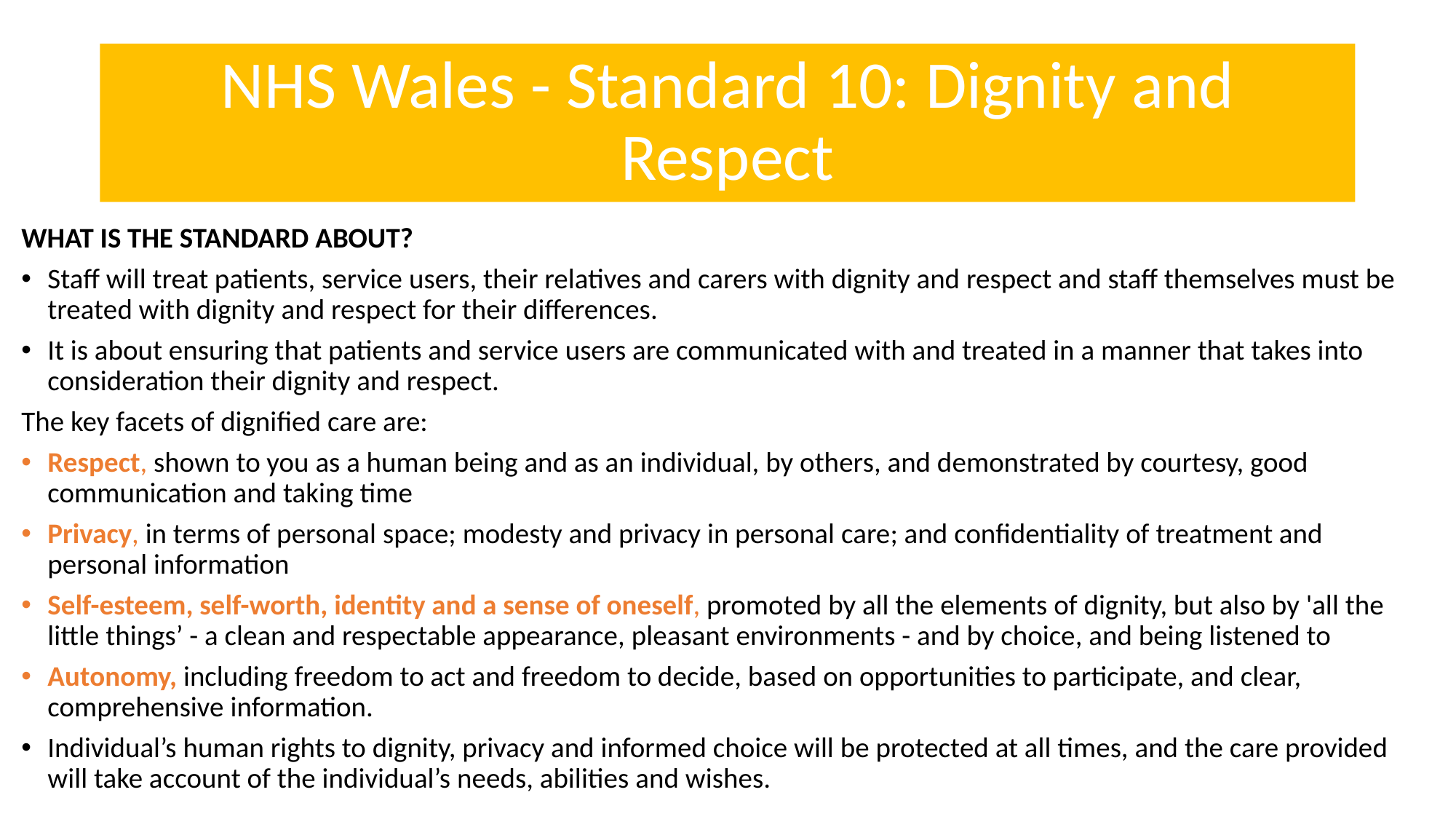

# NHS Wales - Standard 10: Dignity and Respect
WHAT IS THE STANDARD ABOUT?
Staff will treat patients, service users, their relatives and carers with dignity and respect and staff themselves must be treated with dignity and respect for their differences.
It is about ensuring that patients and service users are communicated with and treated in a manner that takes into consideration their dignity and respect.
The key facets of dignified care are:
Respect, shown to you as a human being and as an individual, by others, and demonstrated by courtesy, good communication and taking time
Privacy, in terms of personal space; modesty and privacy in personal care; and confidentiality of treatment and personal information
Self-esteem, self-worth, identity and a sense of oneself, promoted by all the elements of dignity, but also by 'all the little things’ - a clean and respectable appearance, pleasant environments - and by choice, and being listened to
Autonomy, including freedom to act and freedom to decide, based on opportunities to participate, and clear, comprehensive information.
Individual’s human rights to dignity, privacy and informed choice will be protected at all times, and the care provided will take account of the individual’s needs, abilities and wishes.